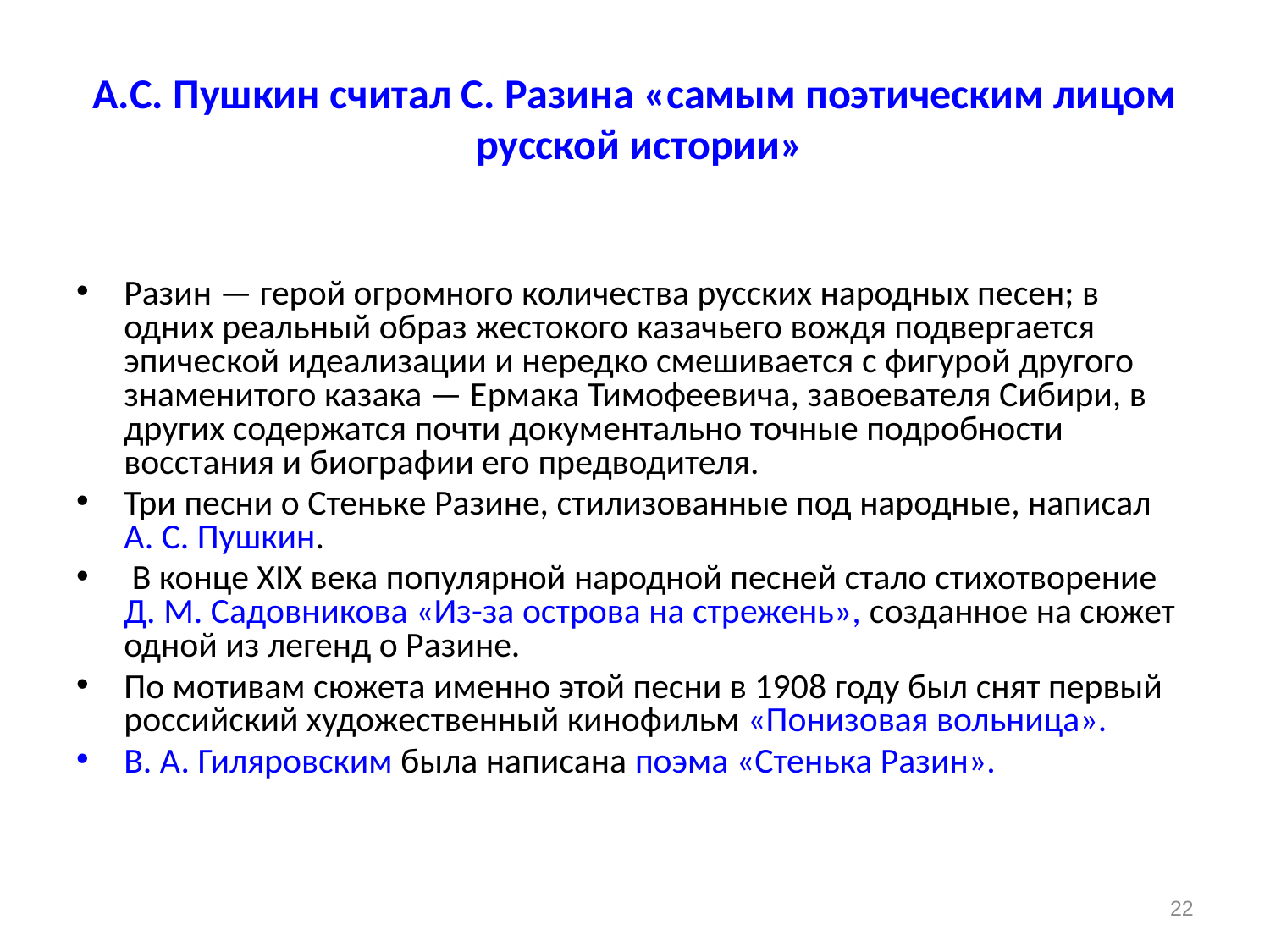

# А.С. Пушкин считал С. Разина «самым поэтическим лицом русской истории»

Разин — герой огромного количества русских народных песен; в одних реальный образ жестокого казачьего вождя подвергается эпической идеализации и нередко смешивается с фигурой другого знаменитого казака — Ермака Тимофеевича, завоевателя Сибири, в других содержатся почти документально точные подробности восстания и биографии его предводителя.
Три песни о Стеньке Разине, стилизованные под народные, написал А. С. Пушкин.
 В конце XIX века популярной народной песней стало стихотворение Д. М. Садовникова «Из-за острова на стрежень», созданное на сюжет одной из легенд о Разине.
По мотивам сюжета именно этой песни в 1908 году был снят первый российский художественный кинофильм «Понизовая вольница».
В. А. Гиляровским была написана поэма «Стенька Разин».
22